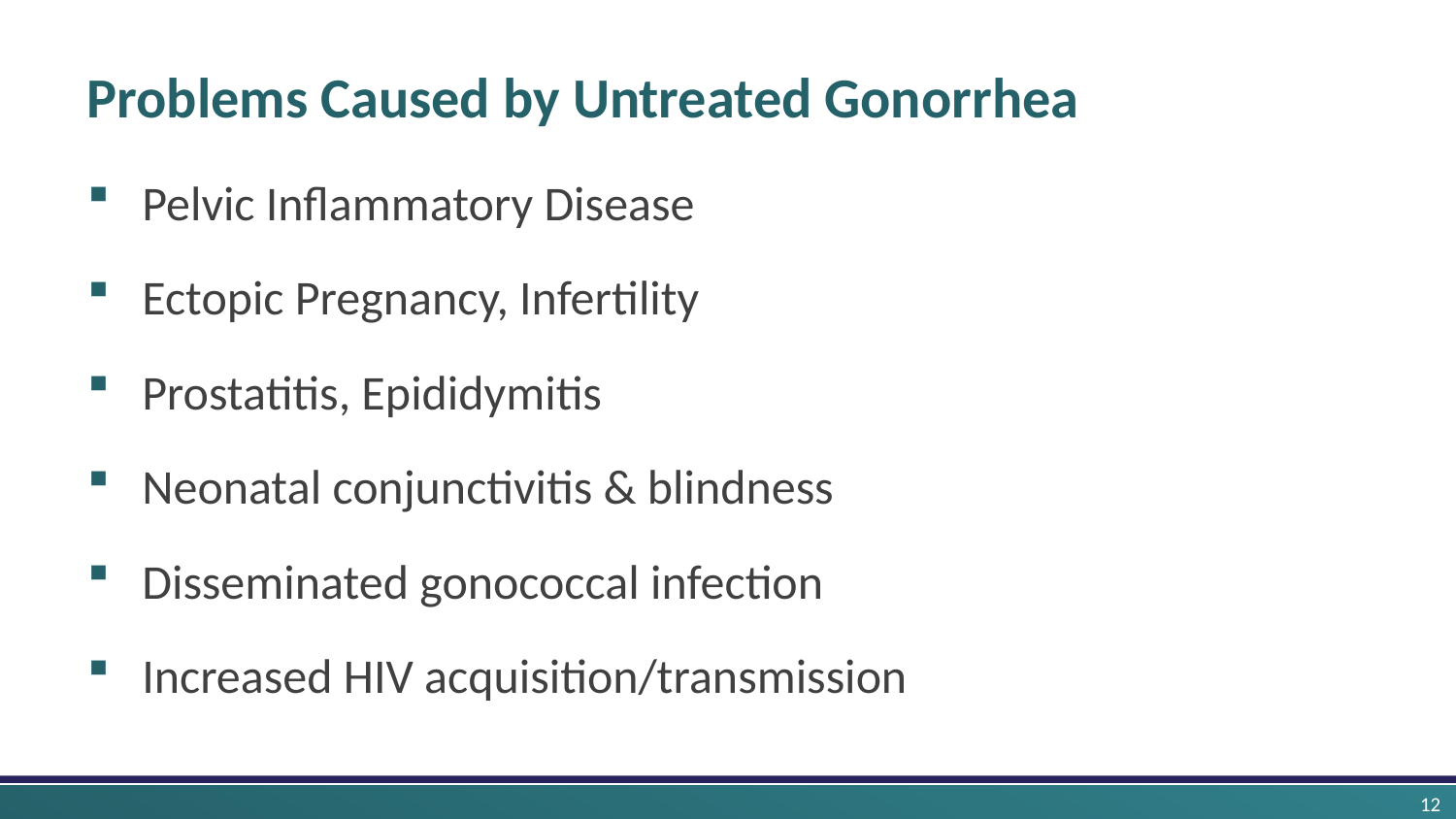

# Problems Caused by Untreated Gonorrhea
Pelvic Inflammatory Disease
Ectopic Pregnancy, Infertility
Prostatitis, Epididymitis
Neonatal conjunctivitis & blindness
Disseminated gonococcal infection
Increased HIV acquisition/transmission
12